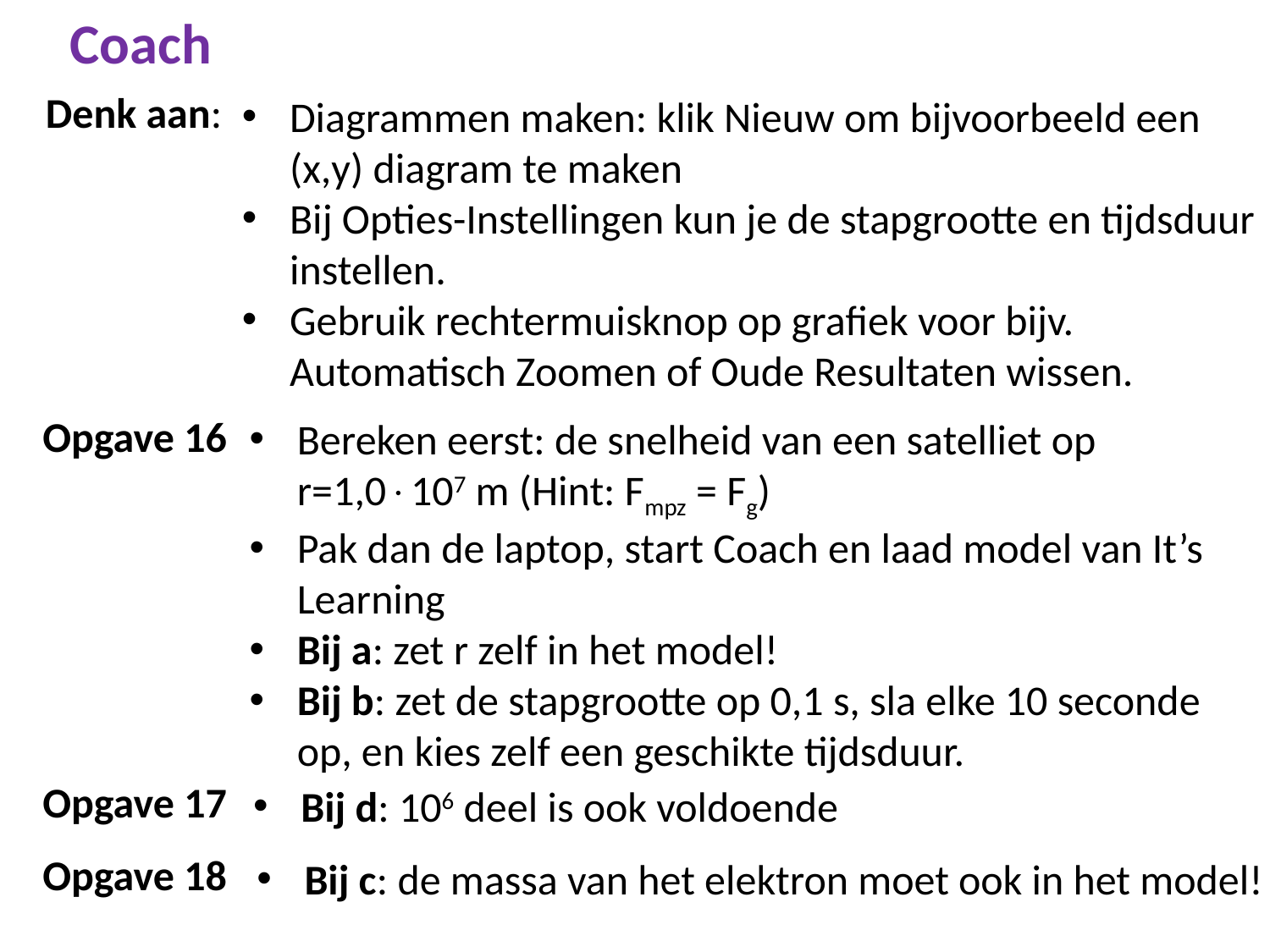

# Coach
Denk aan:
Diagrammen maken: klik Nieuw om bijvoorbeeld een (x,y) diagram te maken
Bij Opties-Instellingen kun je de stapgrootte en tijdsduur instellen.
Gebruik rechtermuisknop op grafiek voor bijv. Automatisch Zoomen of Oude Resultaten wissen.
Opgave 16
Bereken eerst: de snelheid van een satelliet op r=1,0⋅107 m (Hint: Fmpz = Fg)
Pak dan de laptop, start Coach en laad model van It’s Learning
Bij a: zet r zelf in het model!
Bij b: zet de stapgrootte op 0,1 s, sla elke 10 seconde op, en kies zelf een geschikte tijdsduur.
Opgave 17
Bij d: 106 deel is ook voldoende
Opgave 18
Bij c: de massa van het elektron moet ook in het model!